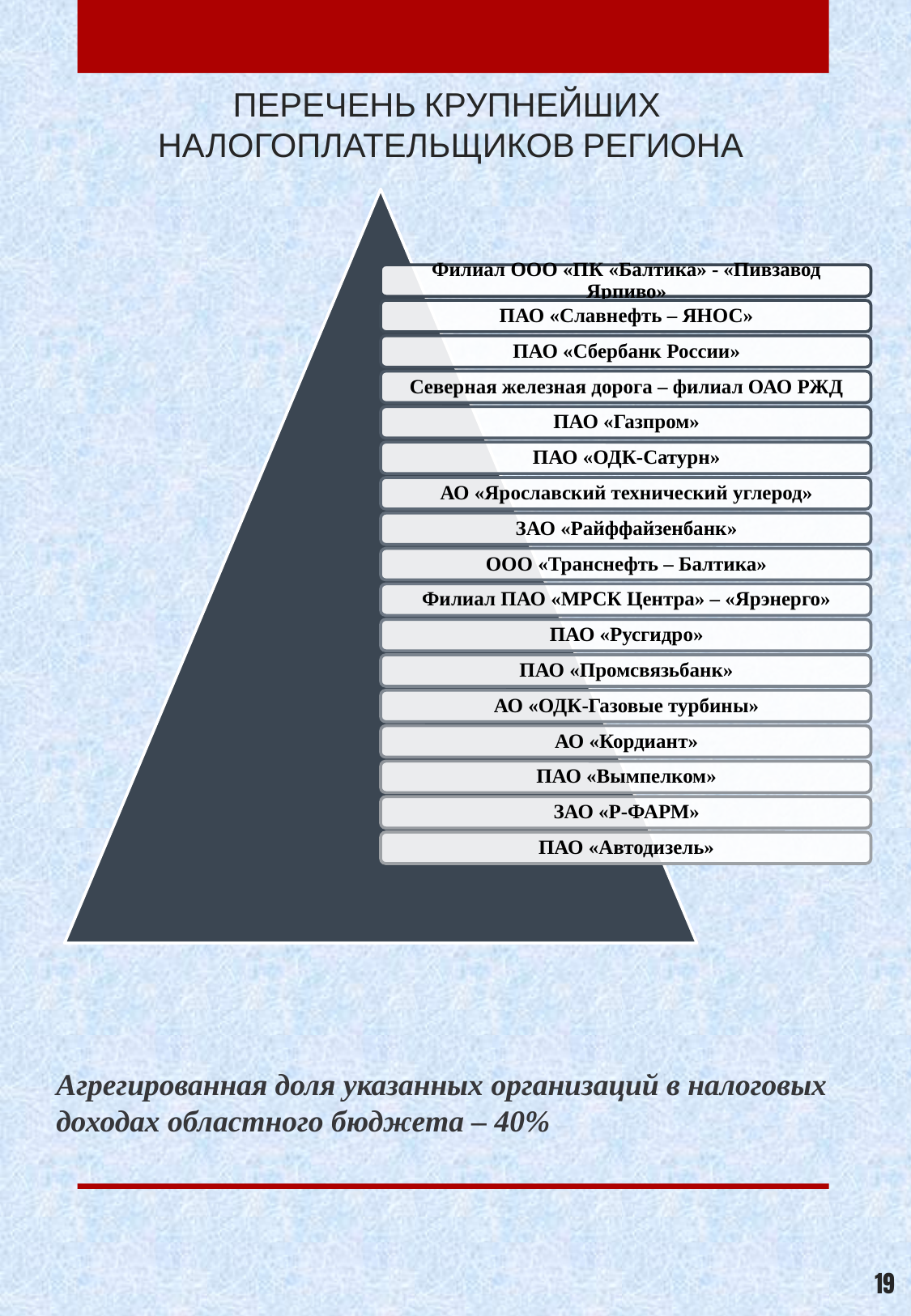

# ПЕРЕЧЕНЬ КРУПНЕЙШИХ НАЛОГОПЛАТЕЛЬЩИКОВ РЕГИОНА
Филиал ООО «ПК «Балтика» - «Пивзавод Ярпиво»
ПАО «Славнефть – ЯНОС»
ПАО «Сбербанк России»
Северная железная дорога – филиал ОАО РЖД
ПАО «Газпром»
ПАО «ОДК-Сатурн»
АО «Ярославский технический углерод»
ЗАО «Райффайзенбанк»
ООО «Транснефть – Балтика»
Филиал ПАО «МРСК Центра» – «Ярэнерго»
ПАО «Русгидро»
ПАО «Промсвязьбанк»
АО «ОДК-Газовые турбины»
АО «Кордиант»
ПАО «Вымпелком»
ЗАО «Р-ФАРМ»
ПАО «Автодизель»
Агрегированная доля указанных организаций в налоговых доходах областного бюджета – 40%
19